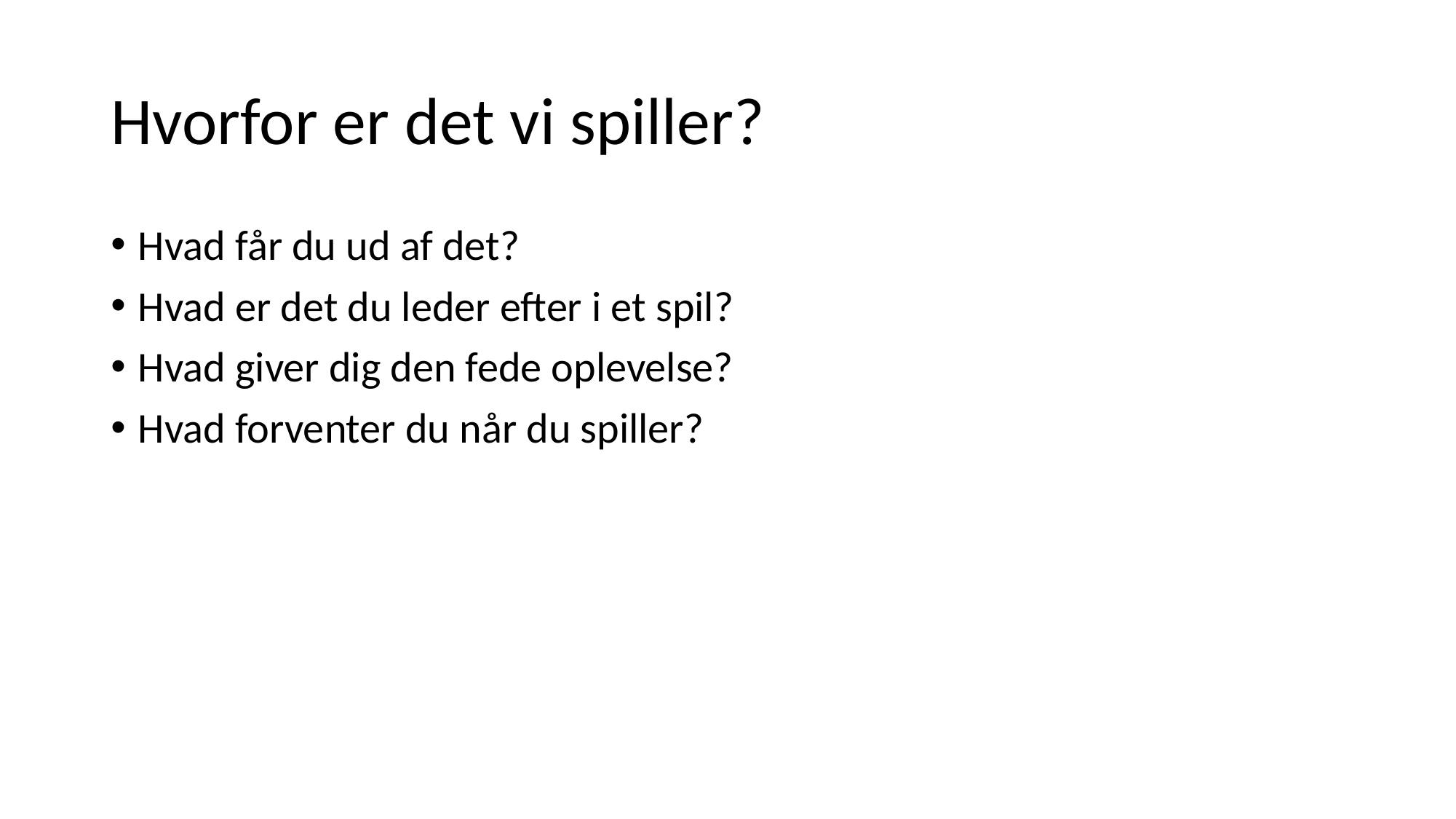

# Hvorfor er det vi spiller?
Hvad får du ud af det?
Hvad er det du leder efter i et spil?
Hvad giver dig den fede oplevelse?
Hvad forventer du når du spiller?